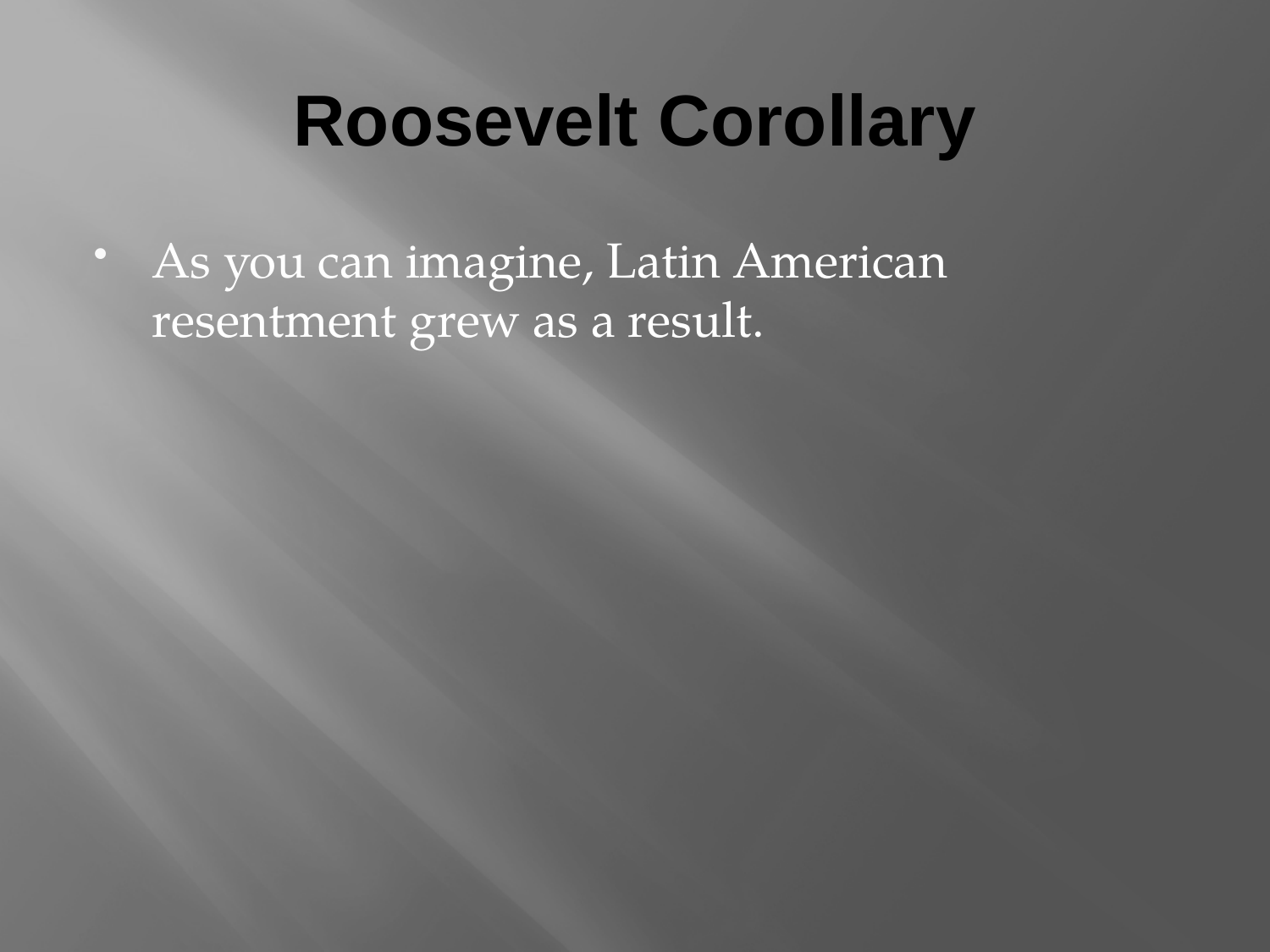

# Roosevelt Corollary
As you can imagine, Latin American resentment grew as a result.